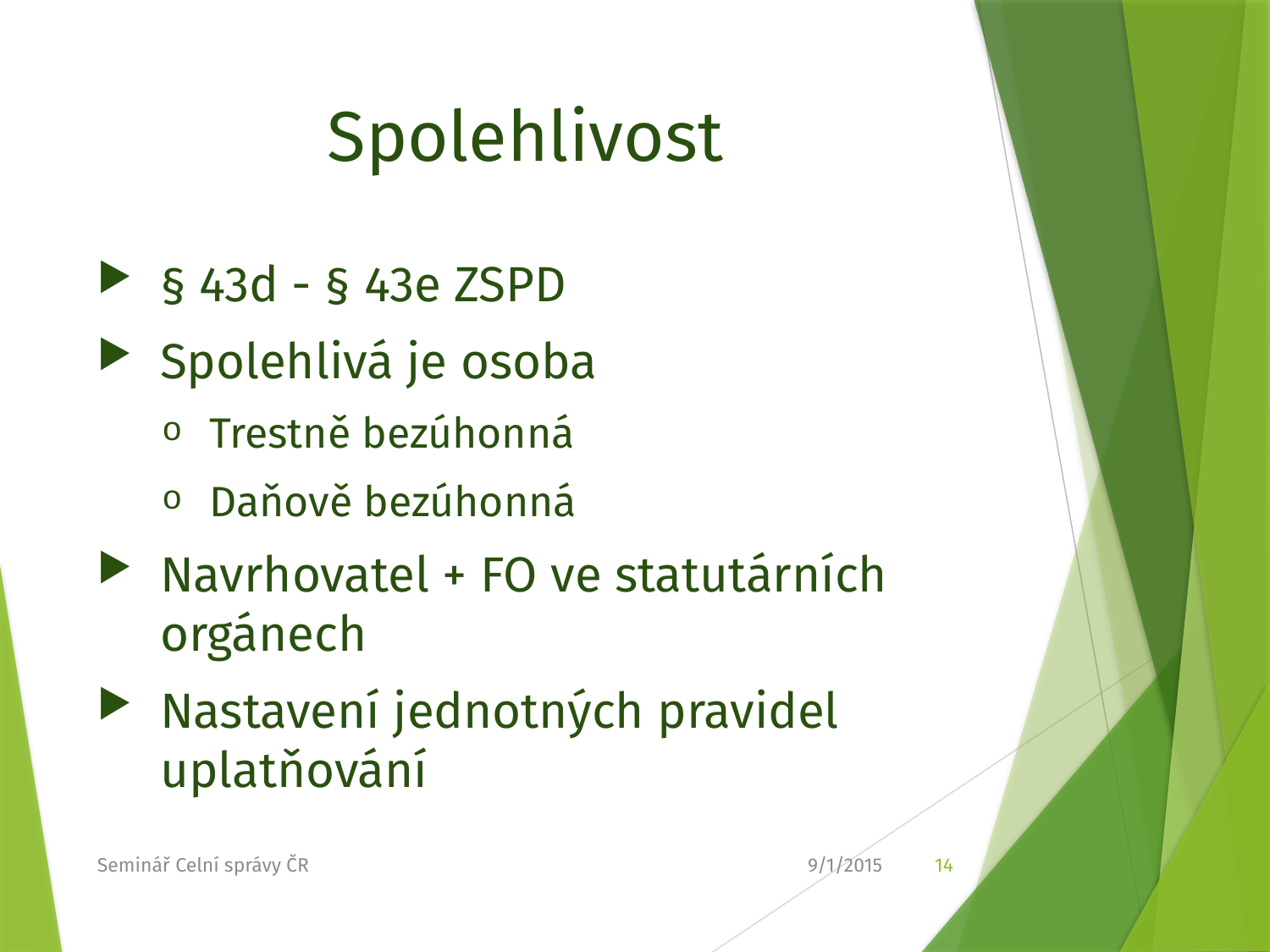

# Spolehlivost
§ 43d - § 43e ZSPD
Spolehlivá je osoba
Trestně bezúhonná
Daňově bezúhonná
Navrhovatel + FO ve statutárních orgánech
Nastavení jednotných pravidel uplatňování
Seminář Celní správy ČR
9/1/2015
14